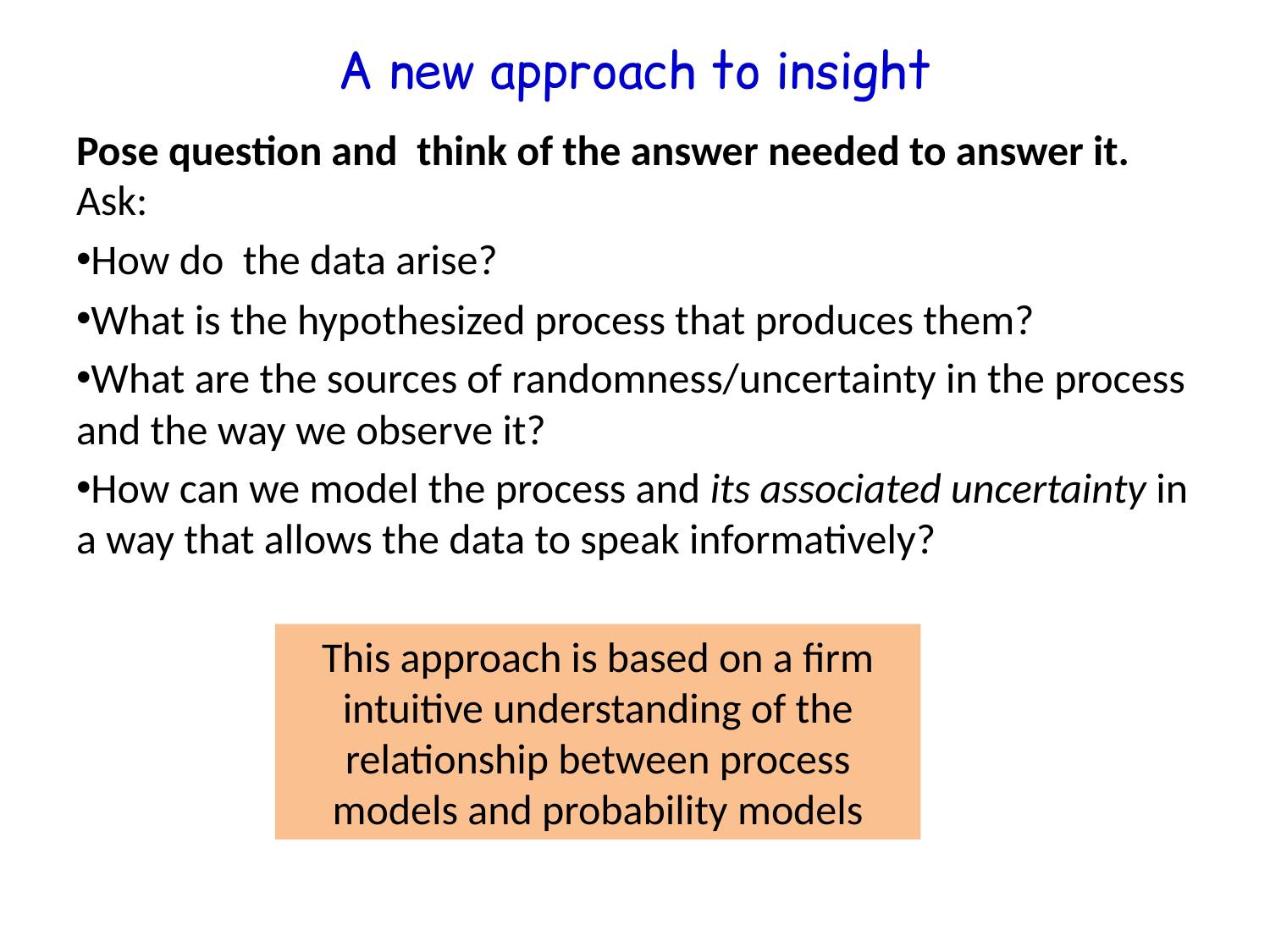

# A new approach to insight
Pose question and  think of the answer needed to answer it. Ask:
How do  the data arise?
What is the hypothesized process that produces them?
What are the sources of randomness/uncertainty in the process and the way we observe it?
How can we model the process and its associated uncertainty in a way that allows the data to speak informatively?

This approach is based on a firm intuitive understanding of the relationship between process models and probability models